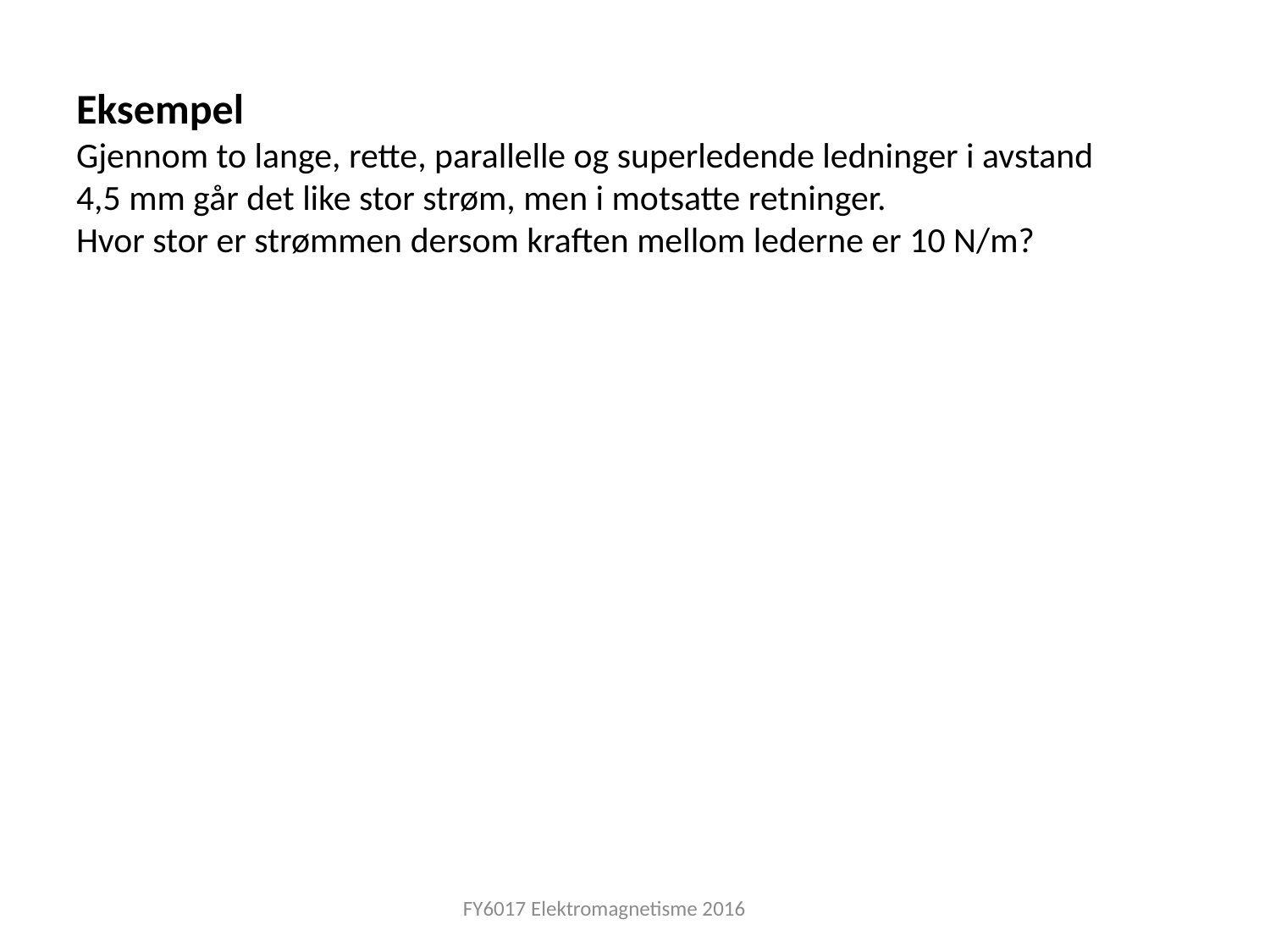

Eksempel
Gjennom to lange, rette, parallelle og superledende ledninger i avstand
4,5 mm går det like stor strøm, men i motsatte retninger.
Hvor stor er strømmen dersom kraften mellom lederne er 10 N/m?
FY6017 Elektromagnetisme 2016